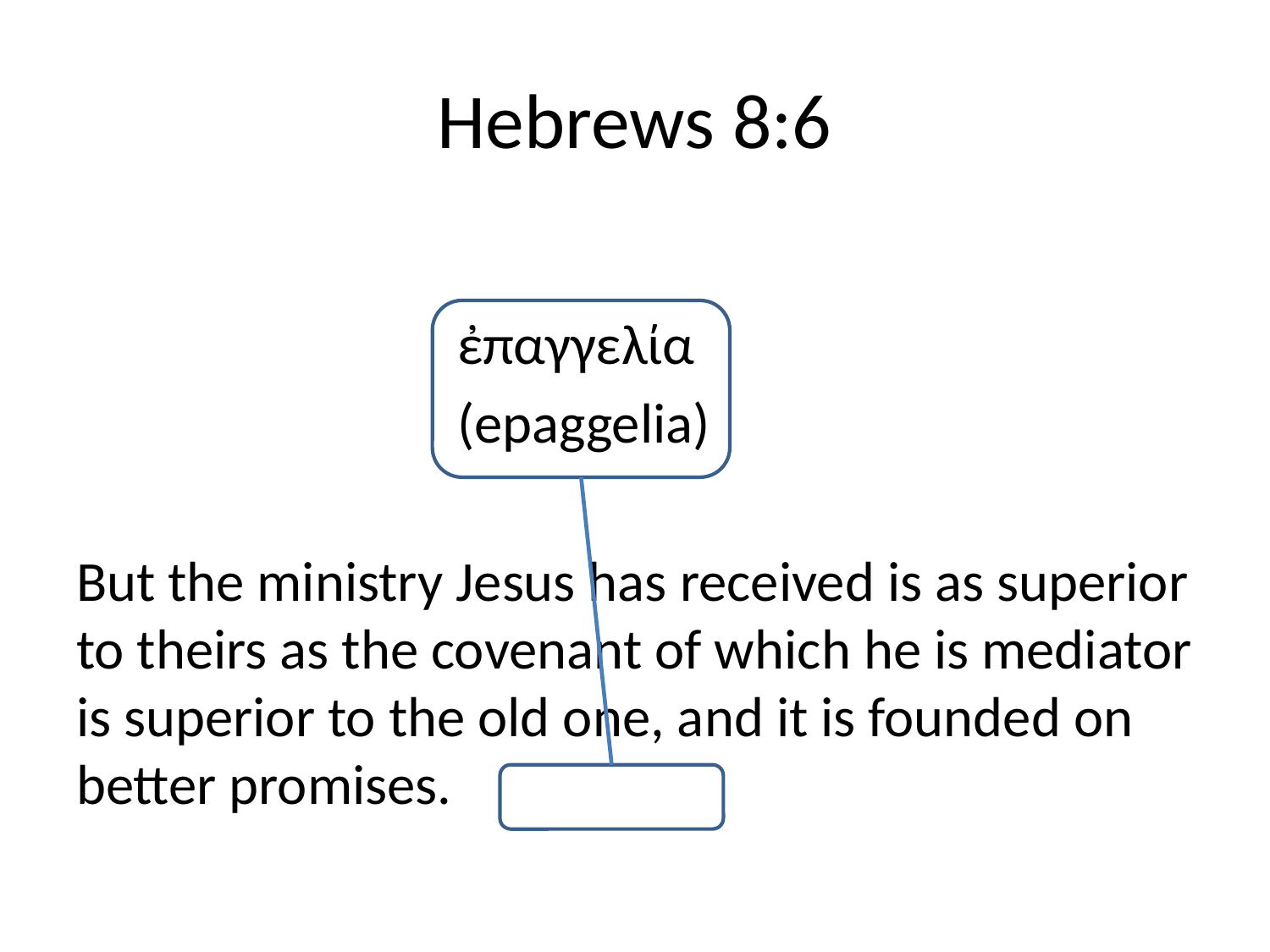

# Hebrews 8:6

			ἐπαγγελία
			(epaggelia)

But the ministry Jesus has received is as superior to theirs as the covenant of which he is mediator is superior to the old one, and it is founded on better promises.